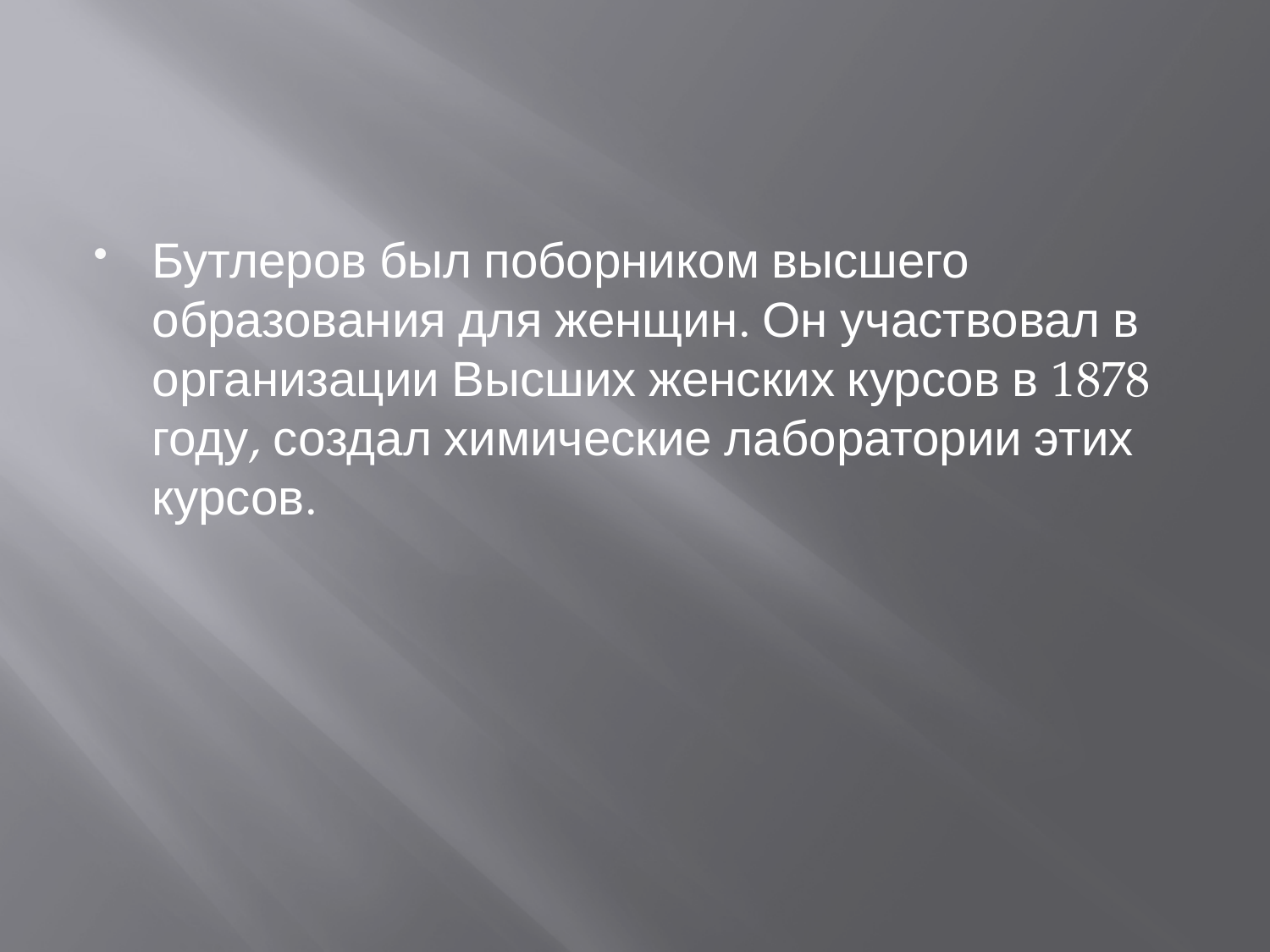

#
Бутлеров был поборником высшего образования для женщин. Он участвовал в организации Высших женских курсов в 1878 году, создал химические лаборатории этих курсов.